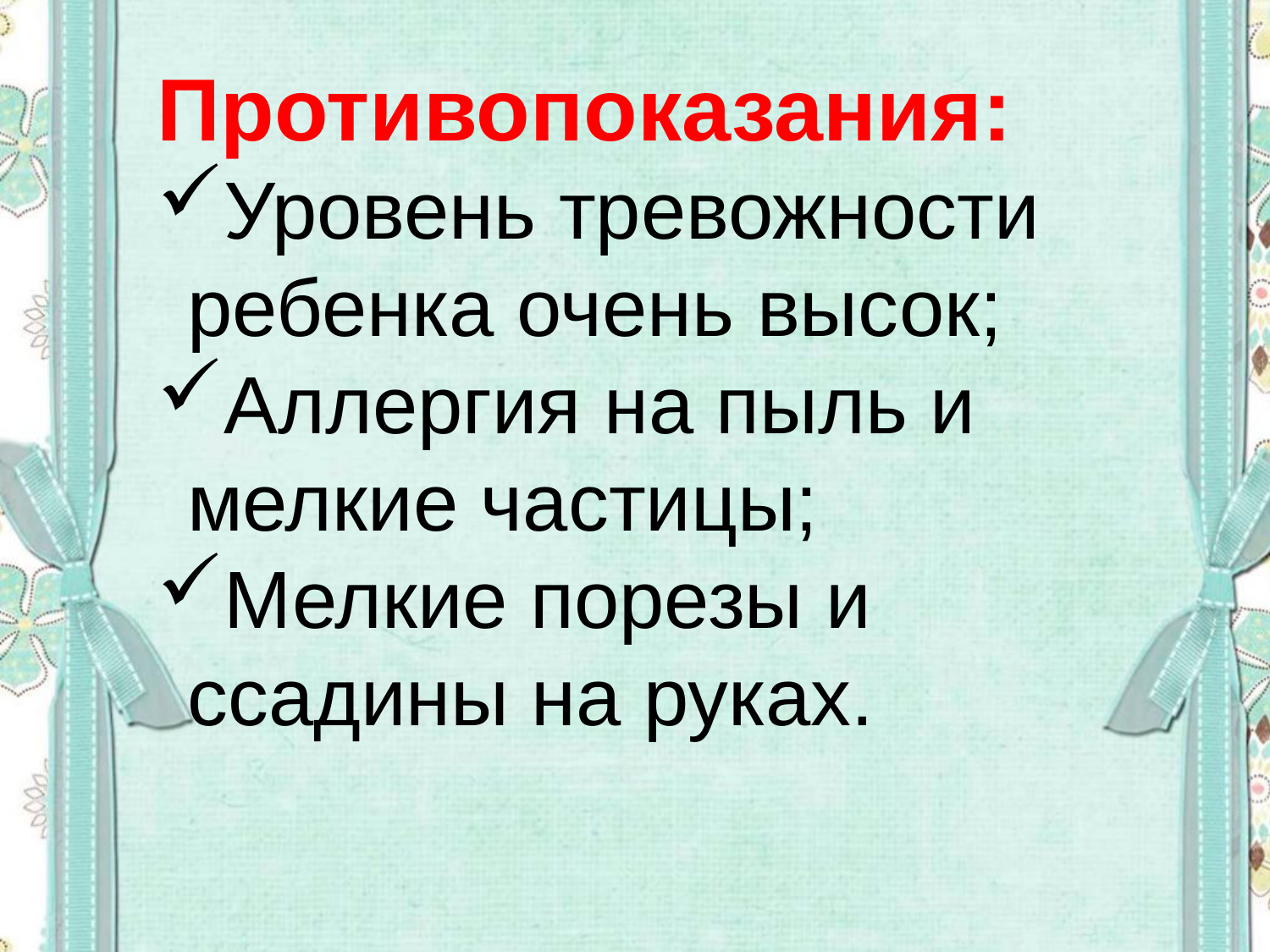

Противопоказания:
Уровень тревожности ребенка очень высок;
Аллергия на пыль и мелкие частицы;
Мелкие порезы и ссадины на руках.